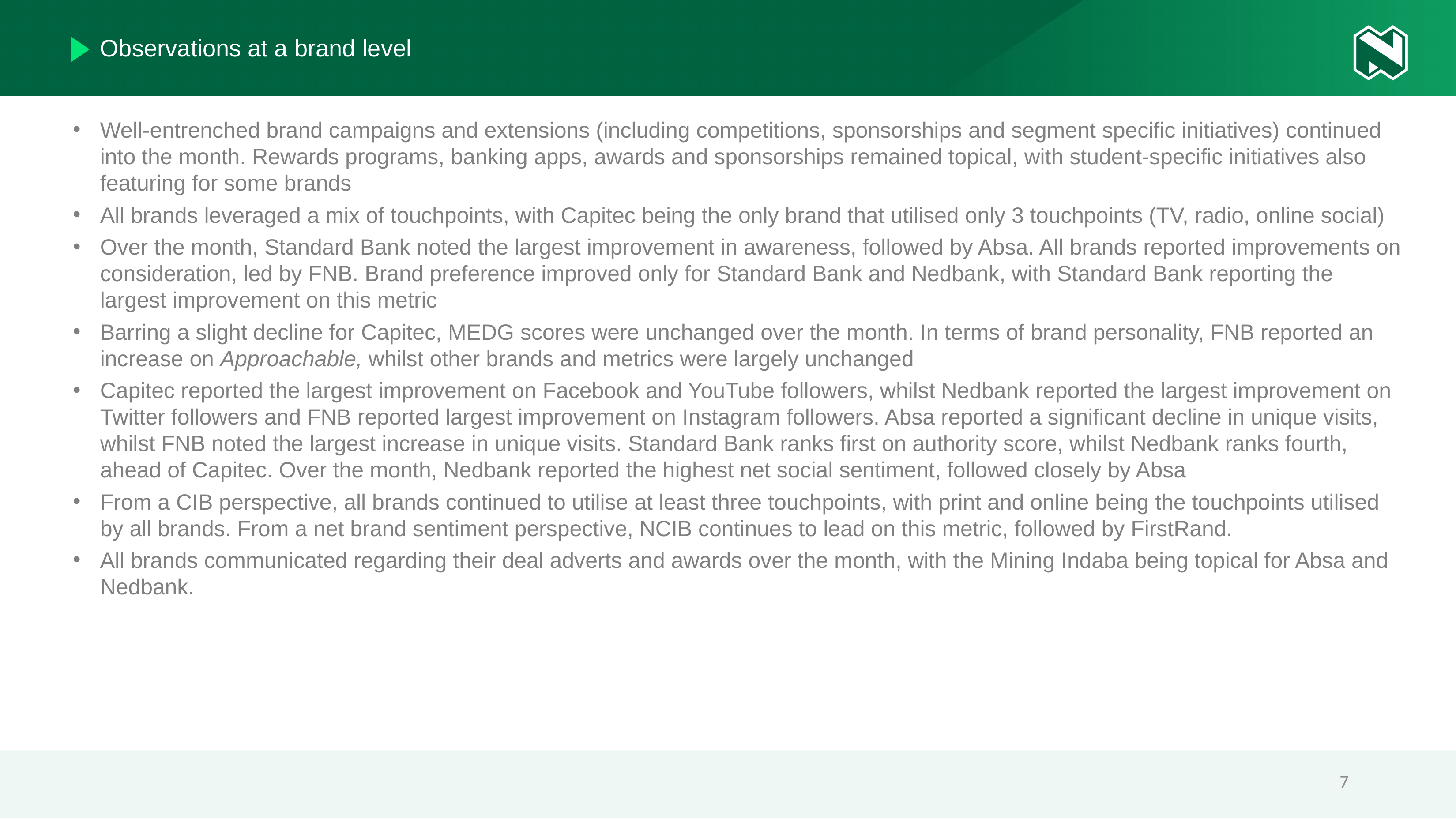

Observations at a brand level
Well-entrenched brand campaigns and extensions (including competitions, sponsorships and segment specific initiatives) continued into the month. Rewards programs, banking apps, awards and sponsorships remained topical, with student-specific initiatives also featuring for some brands
All brands leveraged a mix of touchpoints, with Capitec being the only brand that utilised only 3 touchpoints (TV, radio, online social)
Over the month, Standard Bank noted the largest improvement in awareness, followed by Absa. All brands reported improvements on consideration, led by FNB. Brand preference improved only for Standard Bank and Nedbank, with Standard Bank reporting the largest improvement on this metric
Barring a slight decline for Capitec, MEDG scores were unchanged over the month. In terms of brand personality, FNB reported an increase on Approachable, whilst other brands and metrics were largely unchanged
Capitec reported the largest improvement on Facebook and YouTube followers, whilst Nedbank reported the largest improvement on Twitter followers and FNB reported largest improvement on Instagram followers. Absa reported a significant decline in unique visits, whilst FNB noted the largest increase in unique visits. Standard Bank ranks first on authority score, whilst Nedbank ranks fourth, ahead of Capitec. Over the month, Nedbank reported the highest net social sentiment, followed closely by Absa
From a CIB perspective, all brands continued to utilise at least three touchpoints, with print and online being the touchpoints utilised by all brands. From a net brand sentiment perspective, NCIB continues to lead on this metric, followed by FirstRand.
All brands communicated regarding their deal adverts and awards over the month, with the Mining Indaba being topical for Absa and Nedbank.

7